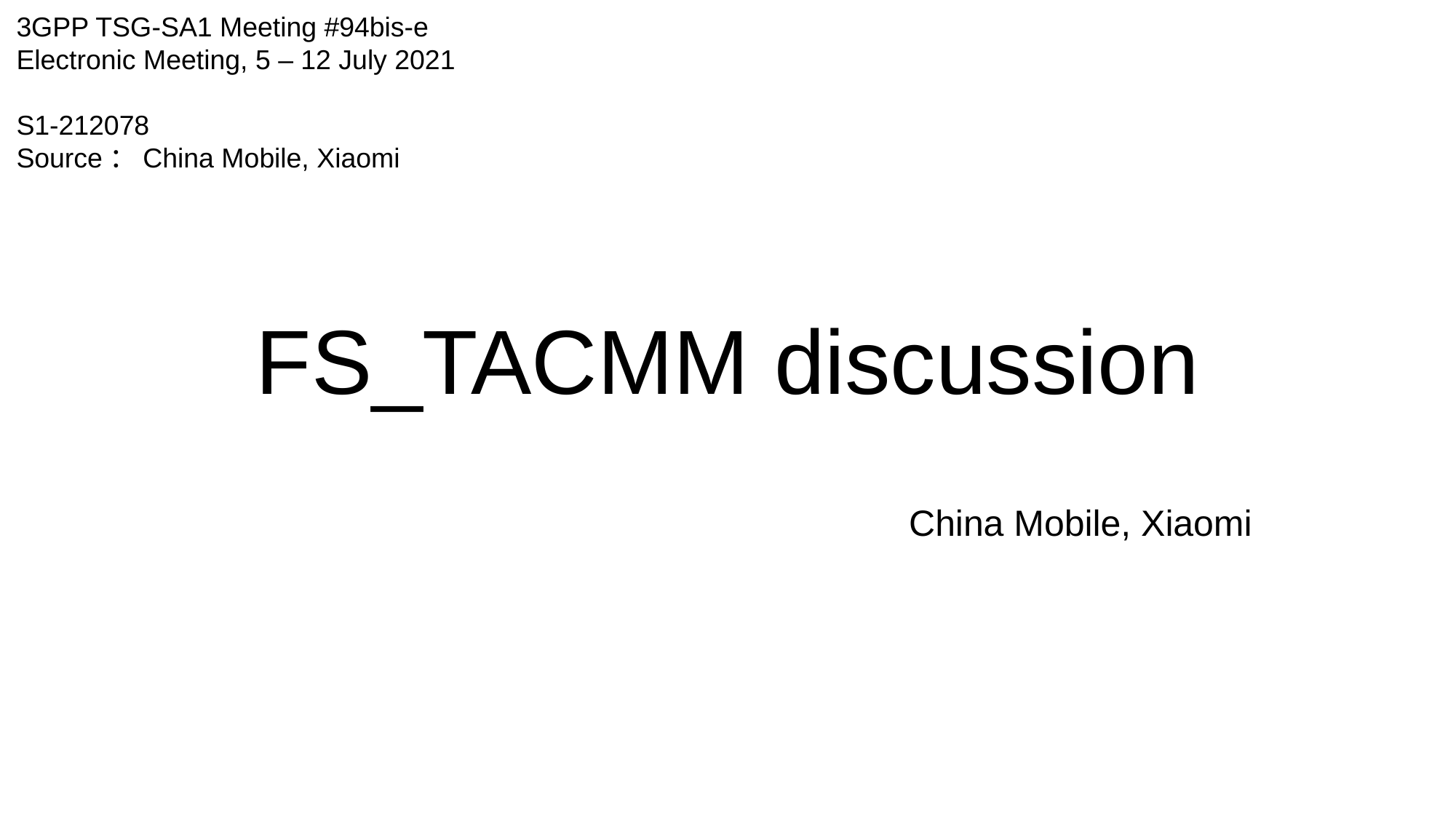

3GPP TSG-SA1 Meeting #94bis-e
Electronic Meeting, 5 – 12 July 2021
S1-212078
Source：China Mobile, Xiaomi
# FS_TACMM discussion
China Mobile, Xiaomi